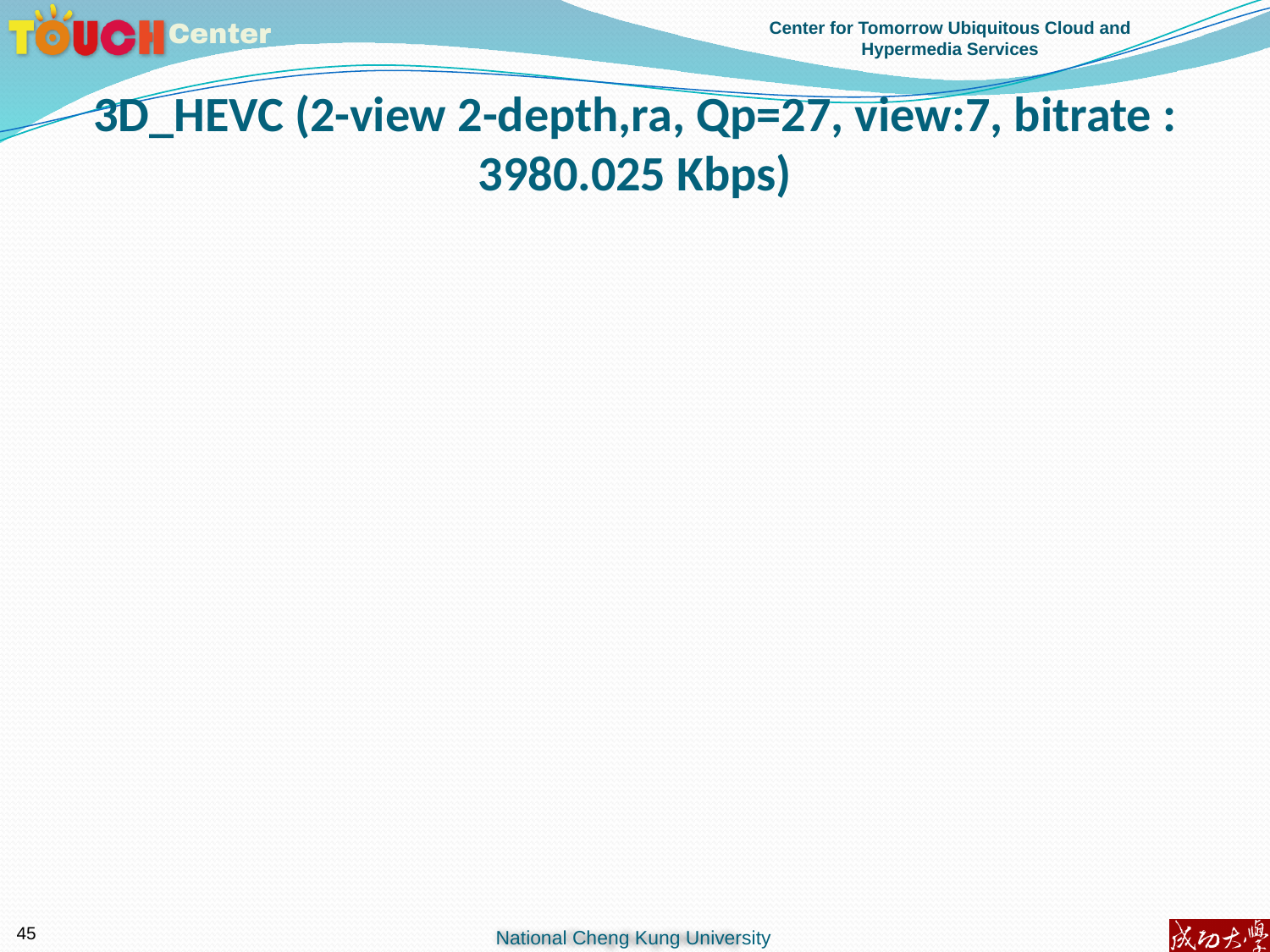

# 3D_HEVC (2-view 2-depth,ra, Qp=27, view:7, bitrate : 3980.025 Kbps)